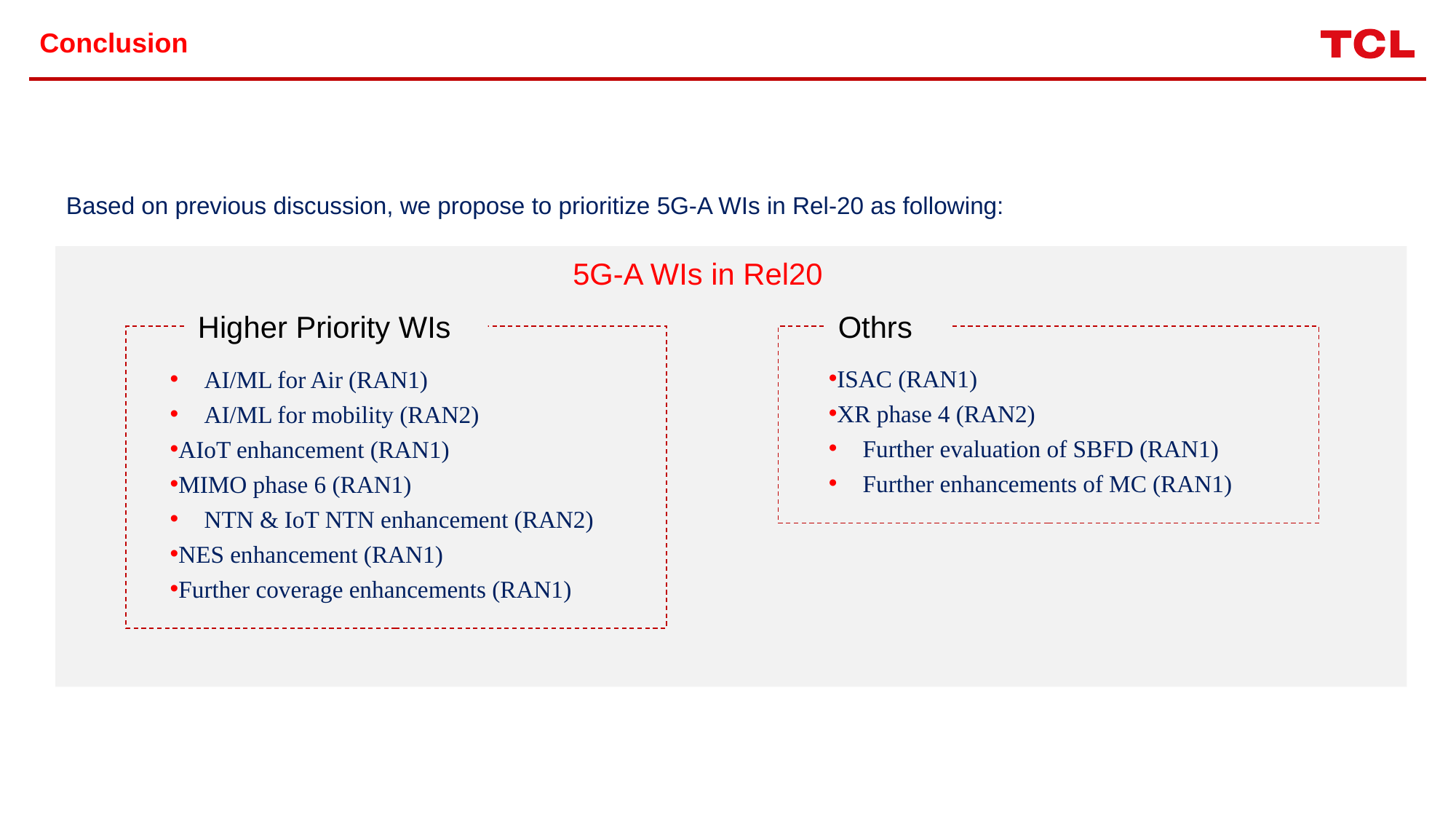

# Conclusion
Based on previous discussion, we propose to prioritize 5G-A WIs in Rel-20 as following:

5G-A WIs in Rel20
Higher Priority WIs
Othrs

ISAC (RAN1)
XR phase 4 (RAN2)
Further evaluation of SBFD (RAN1)
Further enhancements of MC (RAN1)
AI/ML for Air (RAN1)
AI/ML for mobility (RAN2)
AIoT enhancement (RAN1)
MIMO phase 6 (RAN1)
NTN & IoT NTN enhancement (RAN2)
NES enhancement (RAN1)
Further coverage enhancements (RAN1)
14